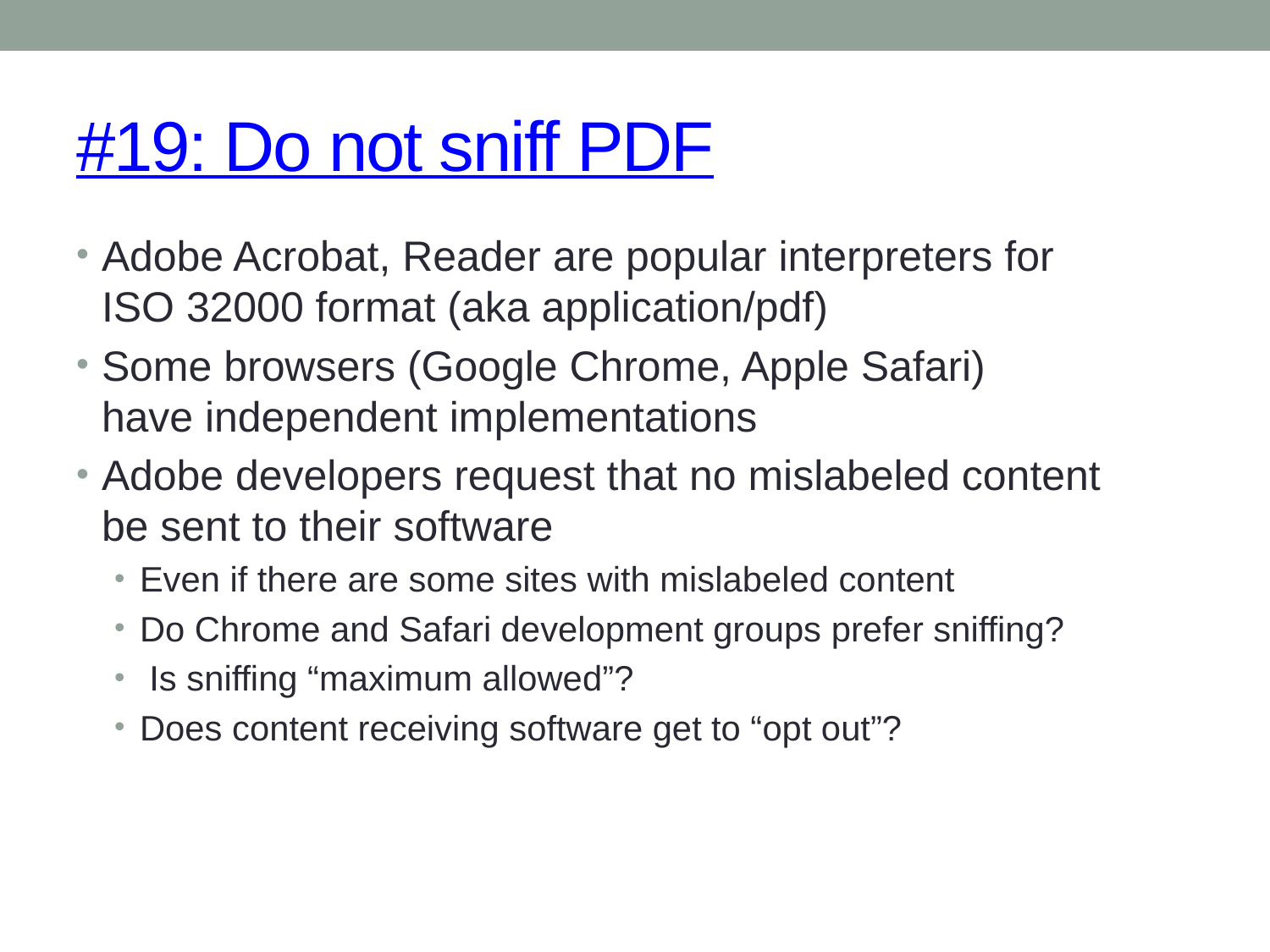

# #19: Do not sniff PDF
Adobe Acrobat, Reader are popular interpreters for
ISO 32000 format (aka application/pdf)
Some browsers (Google Chrome, Apple Safari)
have independent implementations
Adobe developers request that no mislabeled content
be sent to their software
Even if there are some sites with mislabeled content
Do Chrome and Safari development groups prefer sniffing?
 Is sniffing “maximum allowed”?
Does content receiving software get to “opt out”?